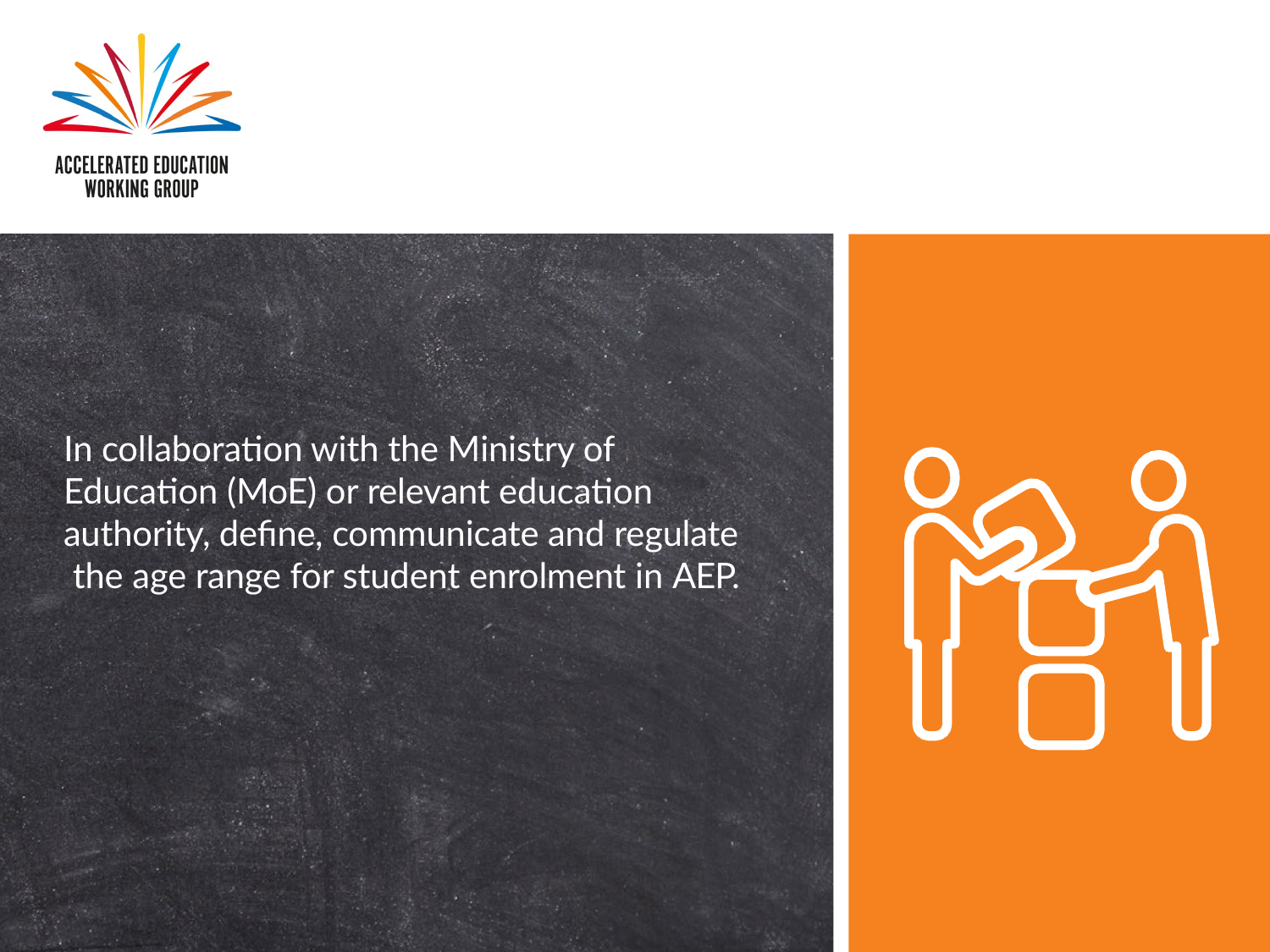

In collaboration with the Ministry of  Education (MoE) or relevant education  authority, define, communicate and regulate  the age range for student enrolment in AEP.